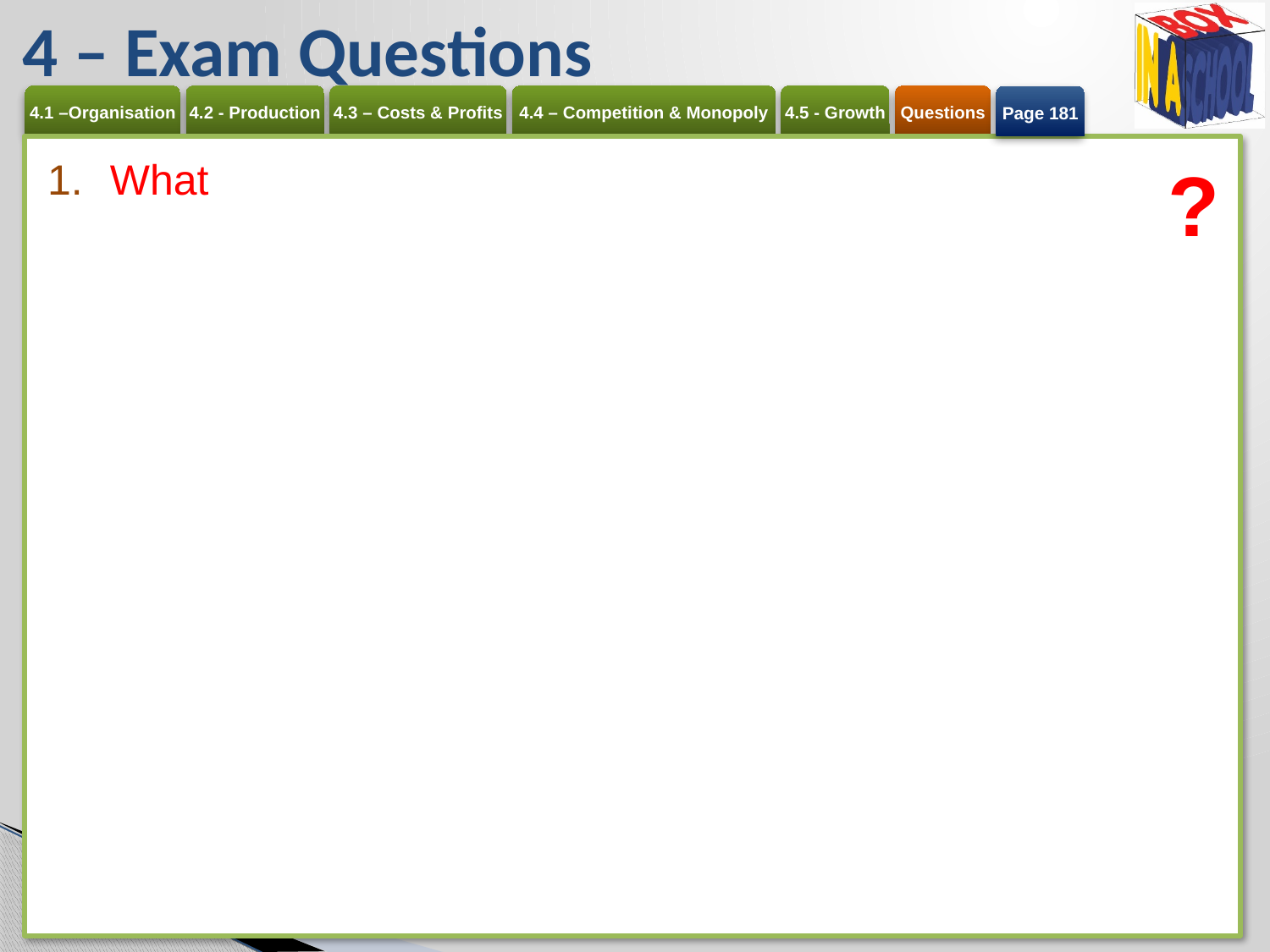

# 4 – Exam Questions
Page 181
What
?